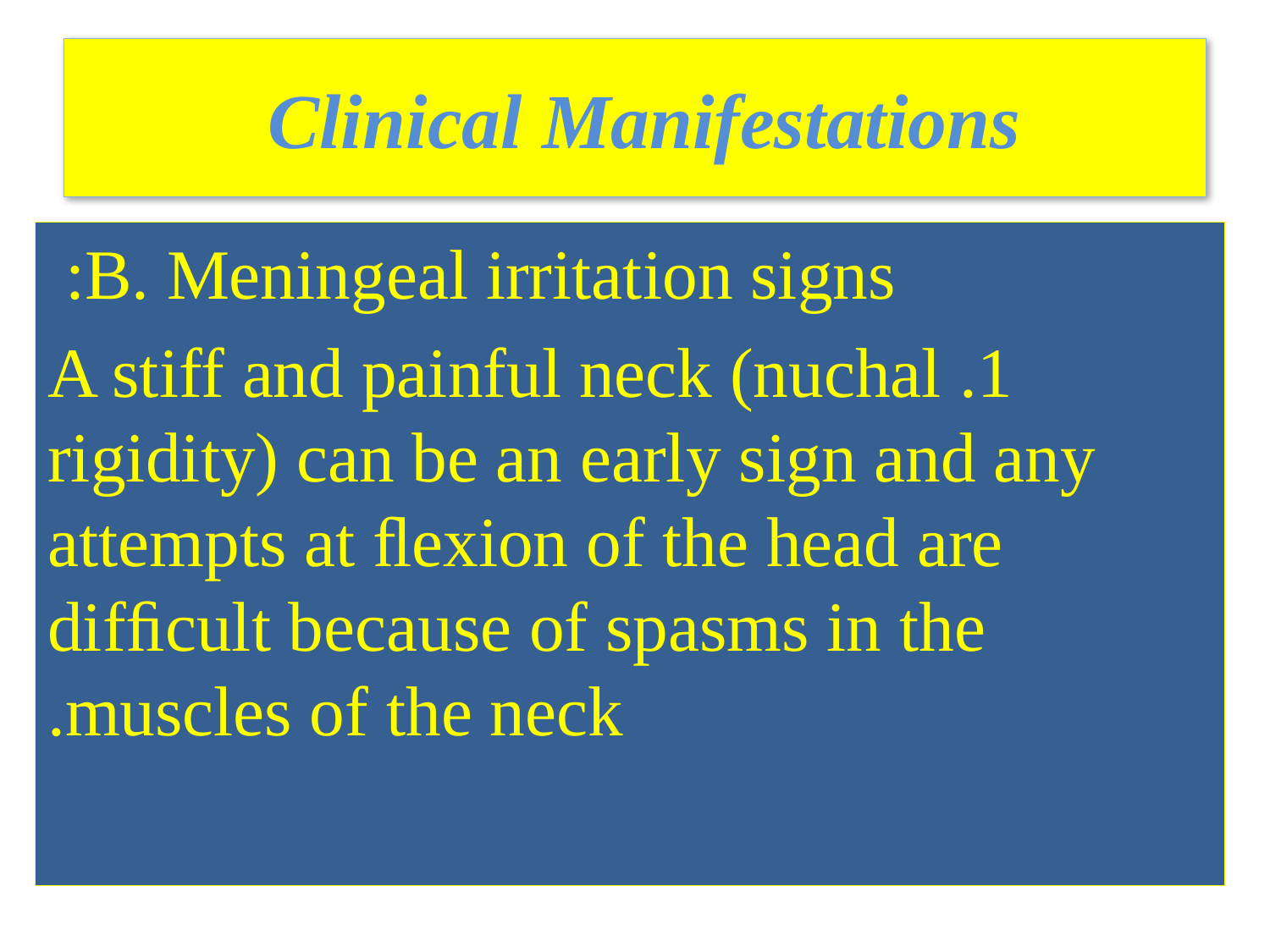

# Clinical Manifestations
B. Meningeal irritation signs:
1. A stiff and painful neck (nuchal rigidity) can be an early sign and any attempts at ﬂexion of the head are difﬁcult because of spasms in the muscles of the neck.